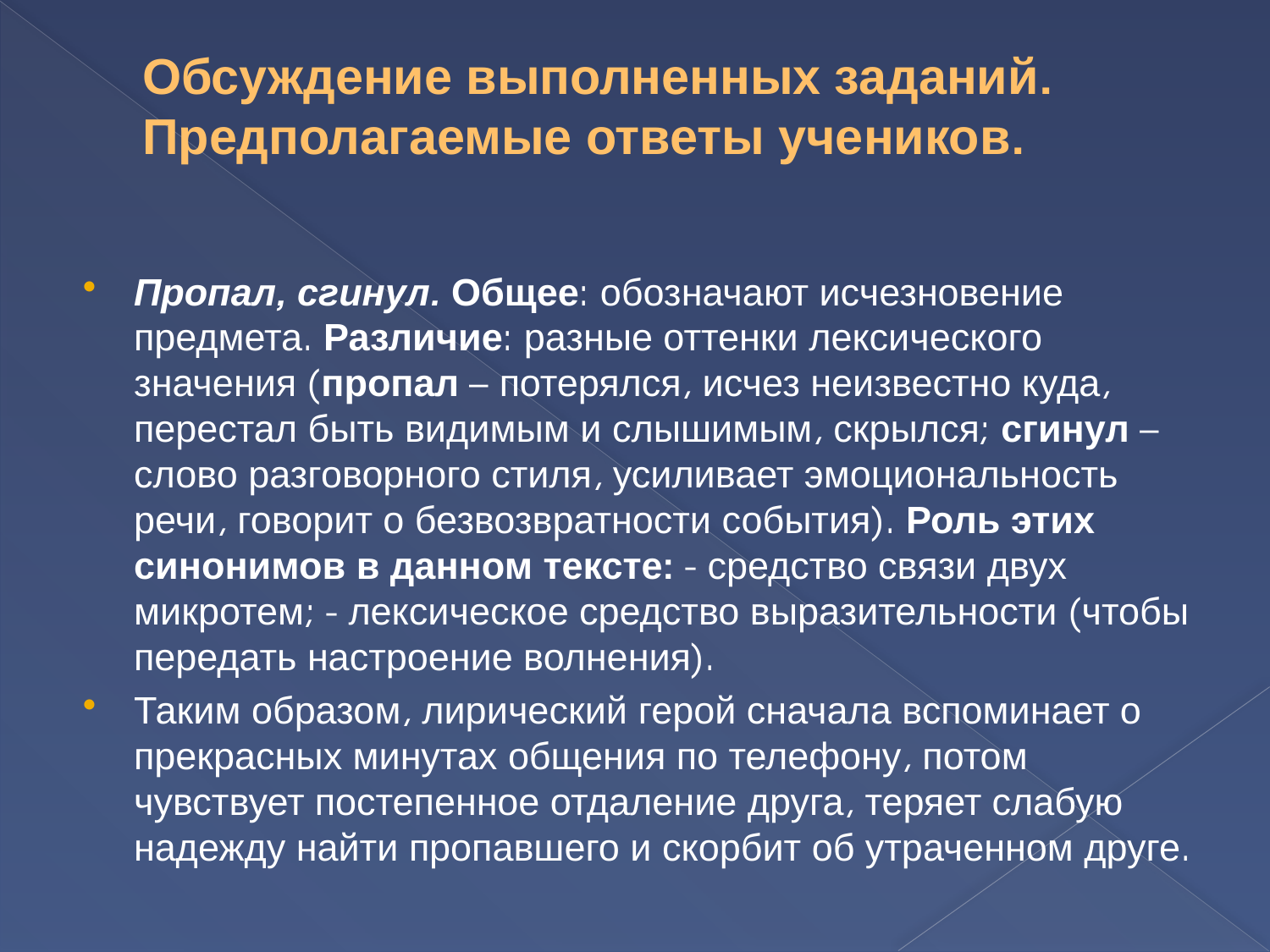

# Обсуждение выполненных заданий. Предполагаемые ответы учеников.
Пропал, сгинул. Общее: обозначают исчезновение предмета. Различие: разные оттенки лексического значения (пропал – потерялся, исчез неизвестно куда, перестал быть видимым и слышимым, скрылся; сгинул – слово разговорного стиля, усиливает эмоциональность речи, говорит о безвозвратности события). Роль этих синонимов в данном тексте: - средство связи двух микротем; - лексическое средство выразительности (чтобы передать настроение волнения).
Таким образом, лирический герой сначала вспоминает о прекрасных минутах общения по телефону, потом чувствует постепенное отдаление друга, теряет слабую надежду найти пропавшего и скорбит об утраченном друге.